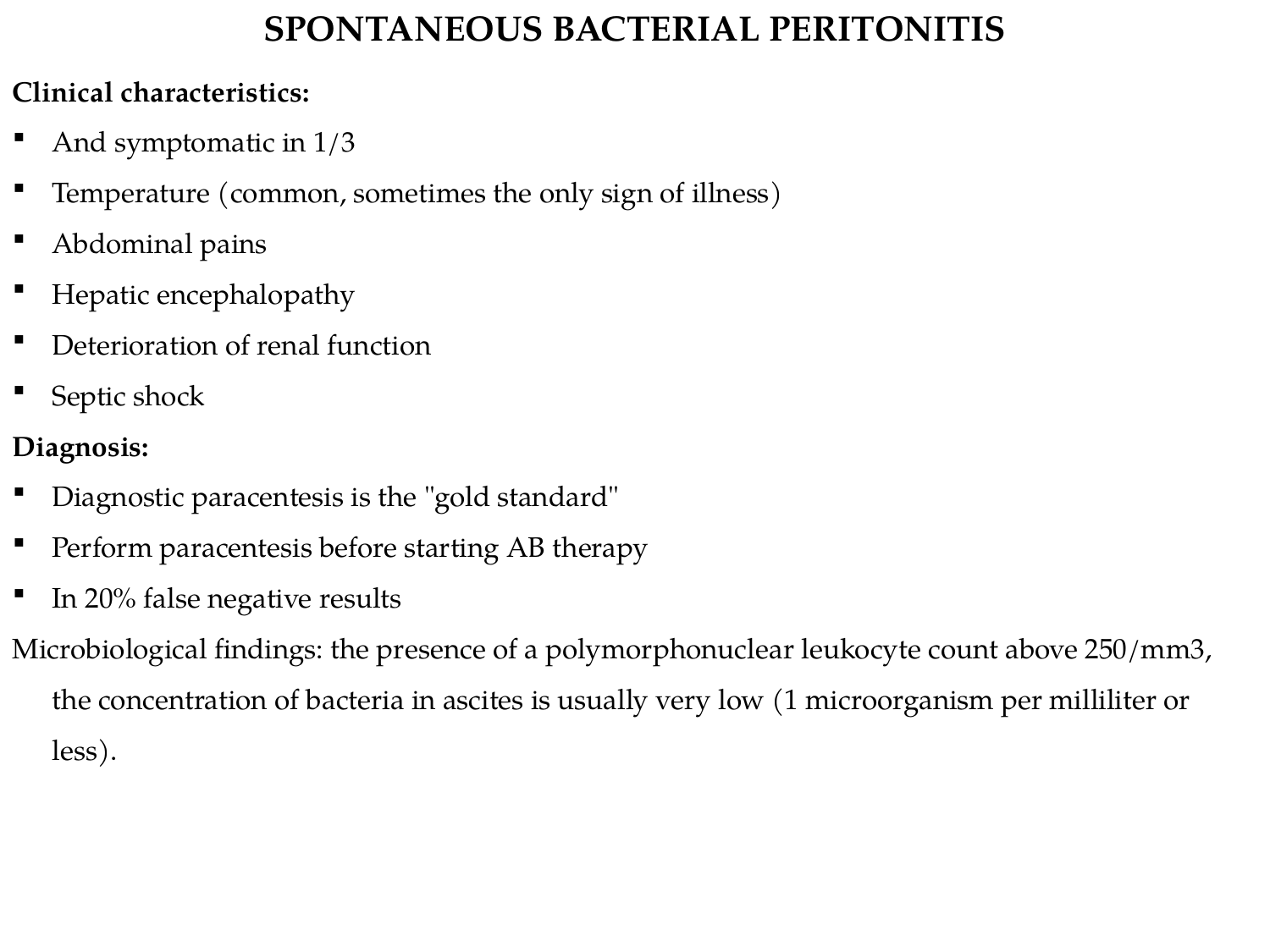

SPONTANEOUS BACTERIAL PERITONITIS
Clinical characteristics:
And symptomatic in 1/3
Temperature (common, sometimes the only sign of illness)
Abdominal pains
Hepatic encephalopathy
Deterioration of renal function
Septic shock
Diagnosis:
Diagnostic paracentesis is the "gold standard"
Perform paracentesis before starting AB therapy
In 20% false negative results
Microbiological findings: the presence of a polymorphonuclear leukocyte count above 250/mm3, the concentration of bacteria in ascites is usually very low (1 microorganism per milliliter or less).